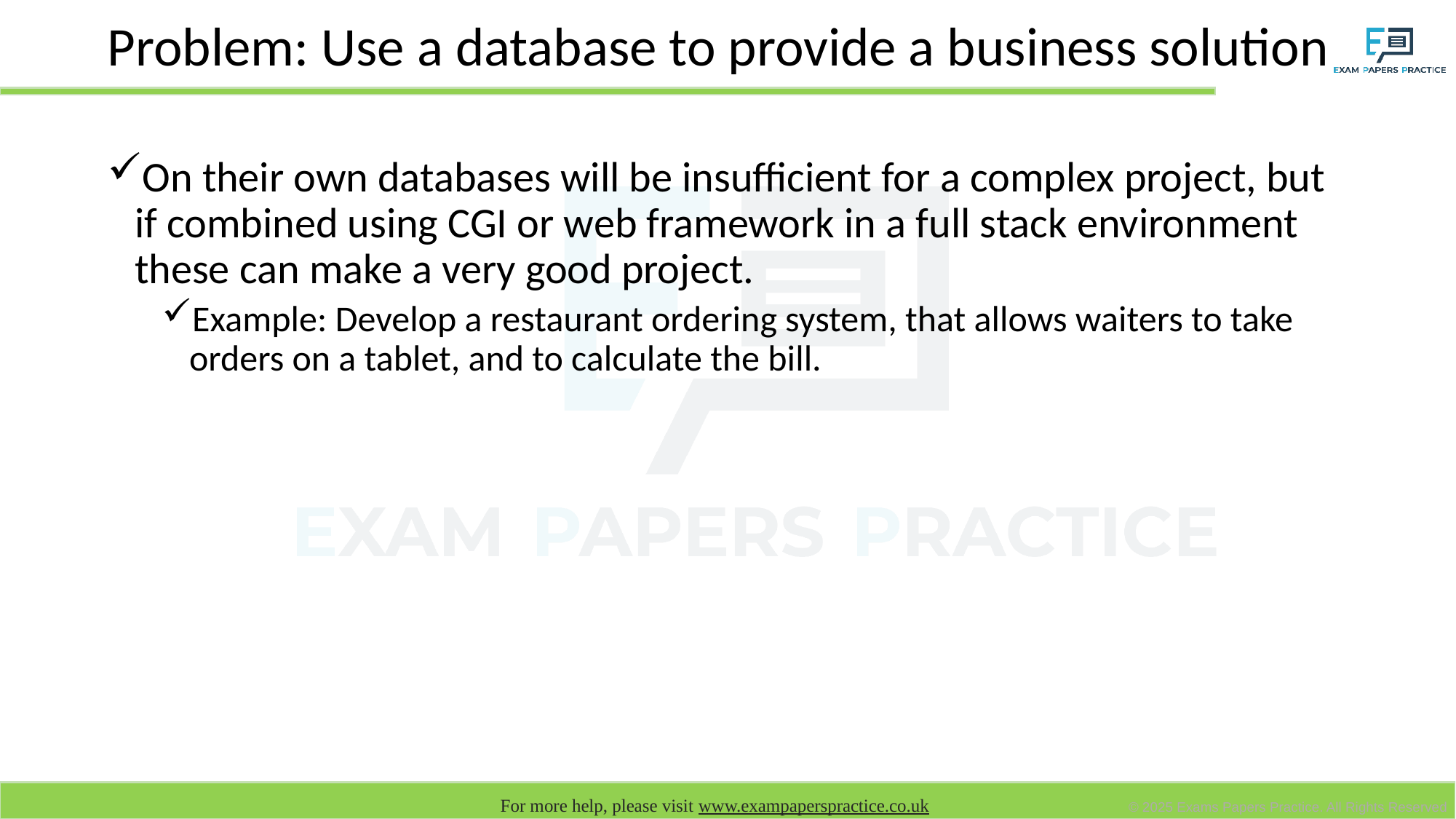

# Problem: Use a database to provide a business solution
On their own databases will be insufficient for a complex project, but if combined using CGI or web framework in a full stack environment these can make a very good project.
Example: Develop a restaurant ordering system, that allows waiters to take orders on a tablet, and to calculate the bill.